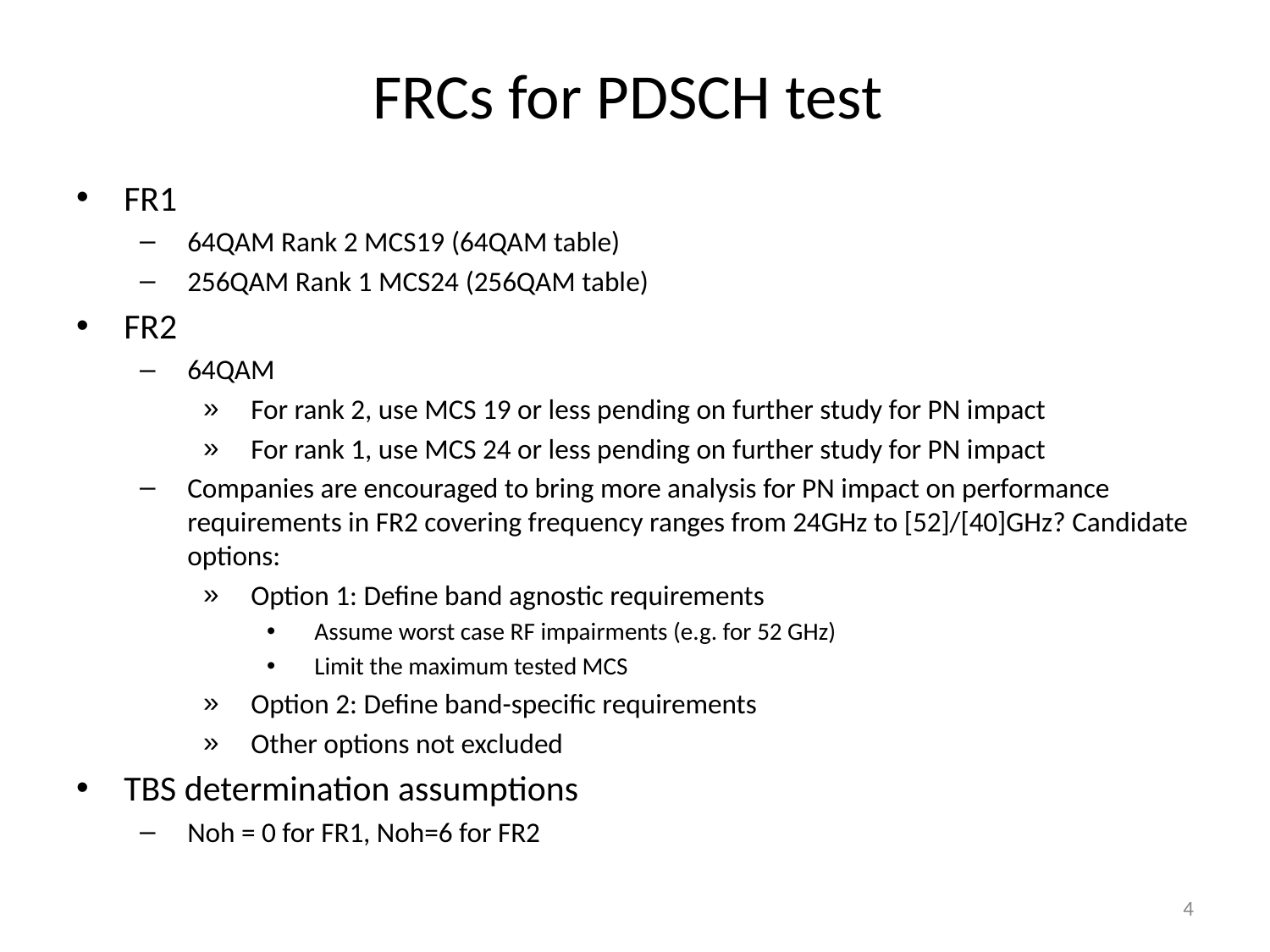

# FRCs for PDSCH test
FR1
64QAM Rank 2 MCS19 (64QAM table)
256QAM Rank 1 MCS24 (256QAM table)
FR2
64QAM
For rank 2, use MCS 19 or less pending on further study for PN impact
For rank 1, use MCS 24 or less pending on further study for PN impact
Companies are encouraged to bring more analysis for PN impact on performance requirements in FR2 covering frequency ranges from 24GHz to [52]/[40]GHz? Candidate options:
Option 1: Define band agnostic requirements
Assume worst case RF impairments (e.g. for 52 GHz)
Limit the maximum tested MCS
Option 2: Define band-specific requirements
Other options not excluded
TBS determination assumptions
Noh = 0 for FR1, Noh=6 for FR2

4